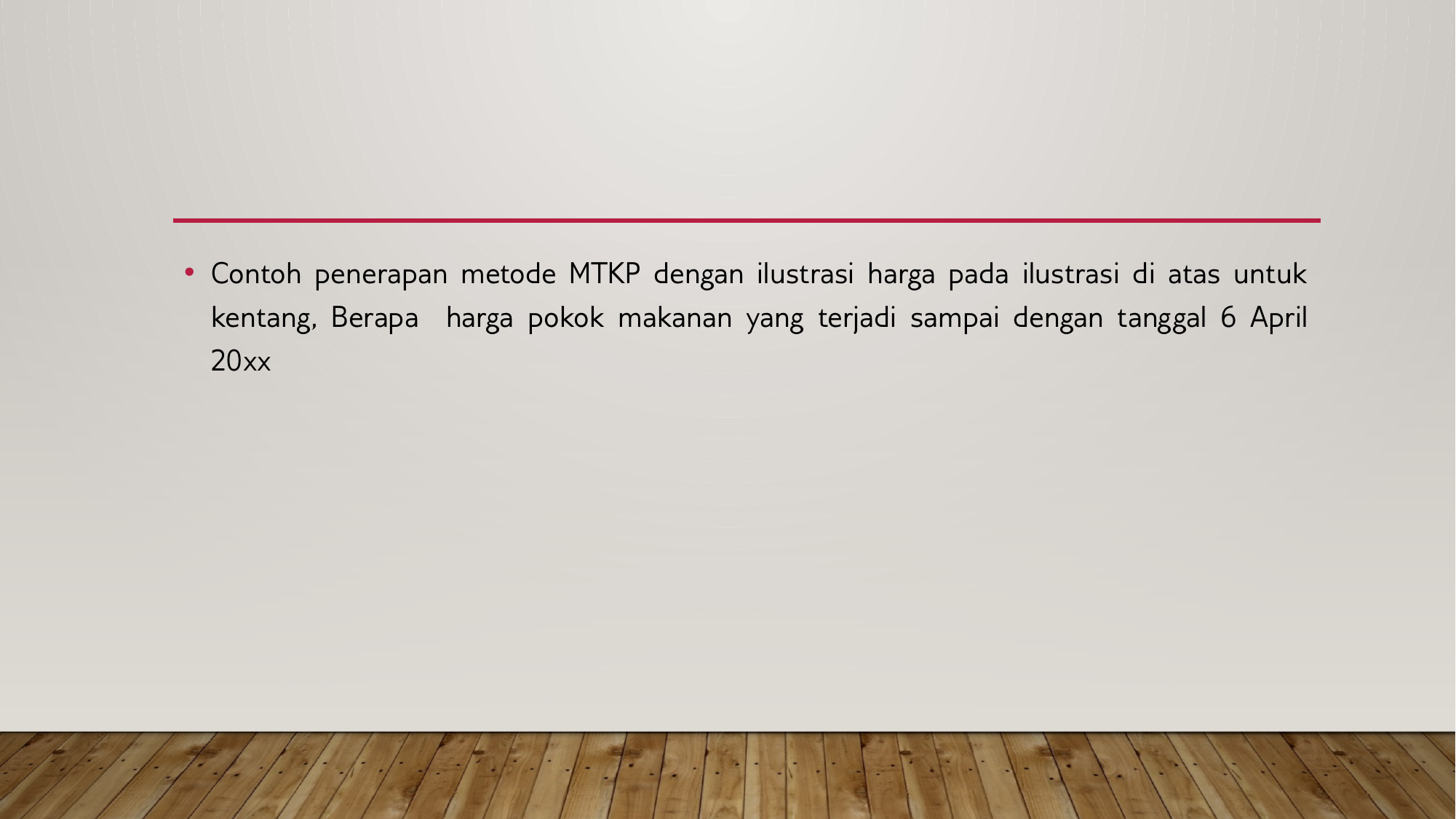

#
Contoh penerapan metode MTKP dengan ilustrasi harga pada ilustrasi di atas untuk kentang, Berapa  harga pokok makanan yang terjadi sampai dengan tanggal 6 April 20xx